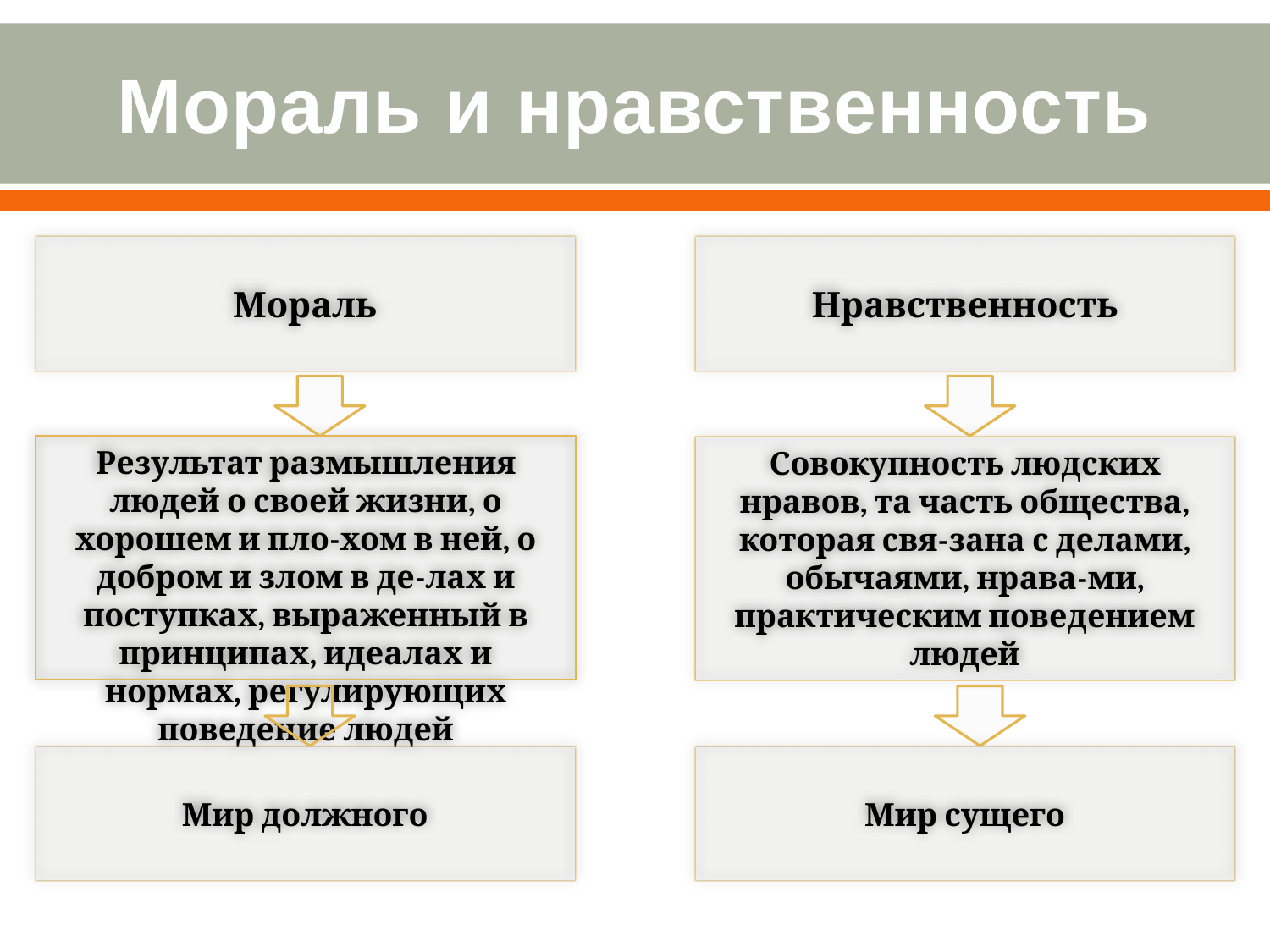

# Мораль и нравственность
Мораль
Нравственность

Результат размышления людей о своей жизни, о хорошем и пло-хом в ней, о добром и злом в де-лах и поступках, выраженный в принципах, идеалах и нормах, регулирующих поведение людей
Совокупность людских нравов, та часть общества, которая свя-зана с делами, обычаями, нрава-ми, практическим поведением людей

Мир должного
Мир сущего